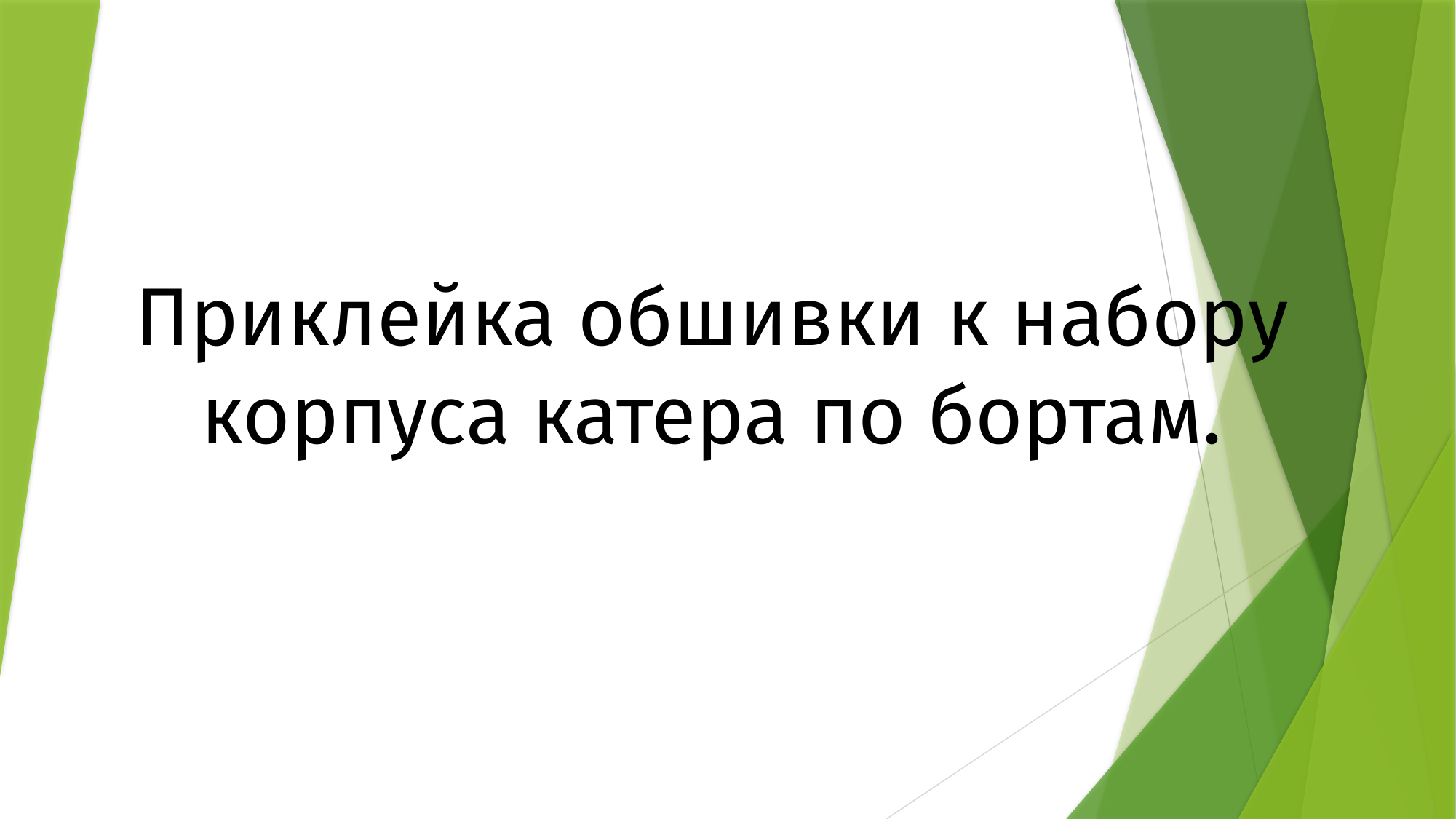

# Приклейка обшивки к набору корпуса катера по бортам.